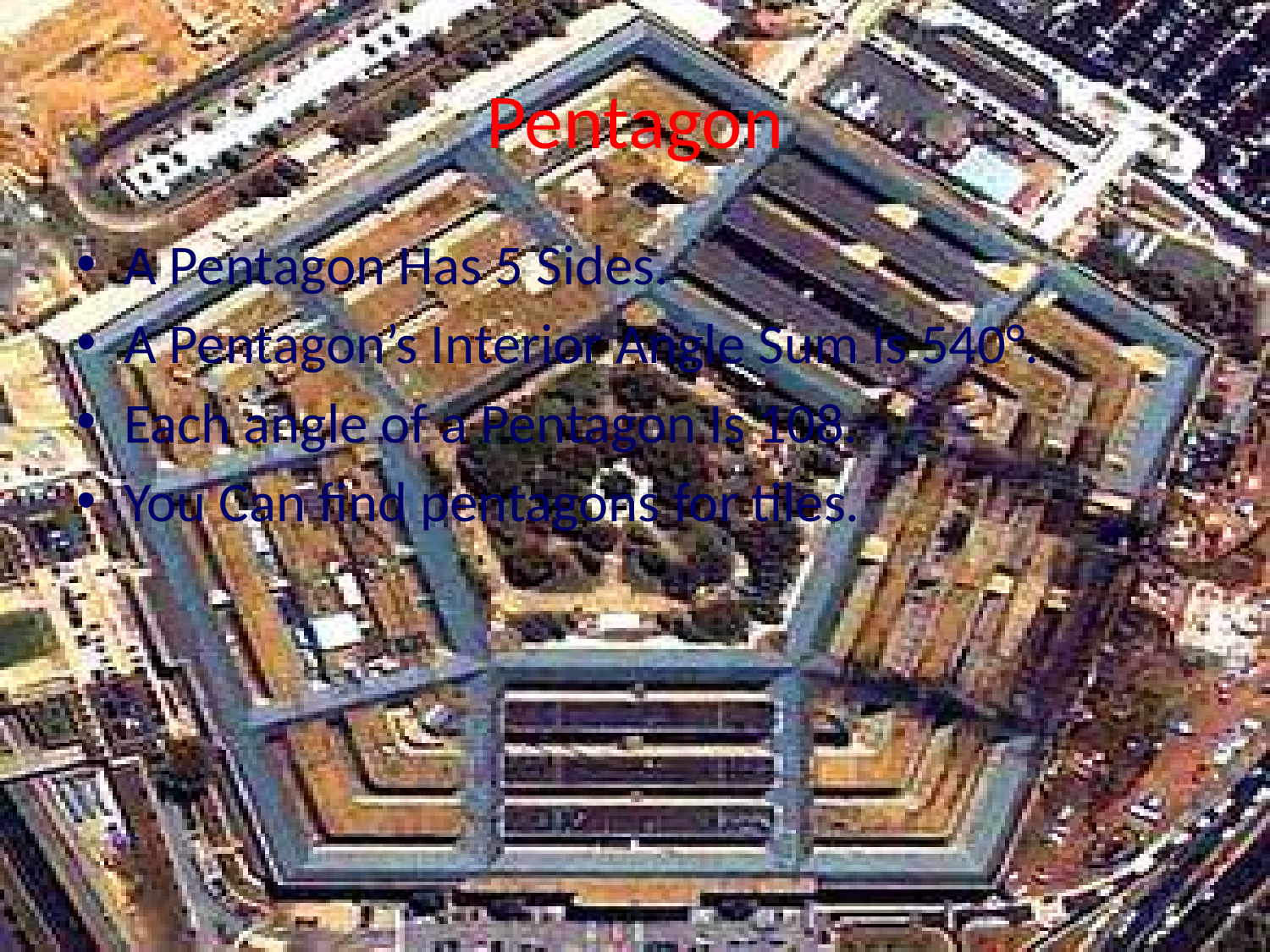

# Pentagon
A Pentagon Has 5 Sides.
A Pentagon’s Interior Angle Sum Is 540°.
Each angle of a Pentagon Is 108.
You Can find pentagons for tiles.